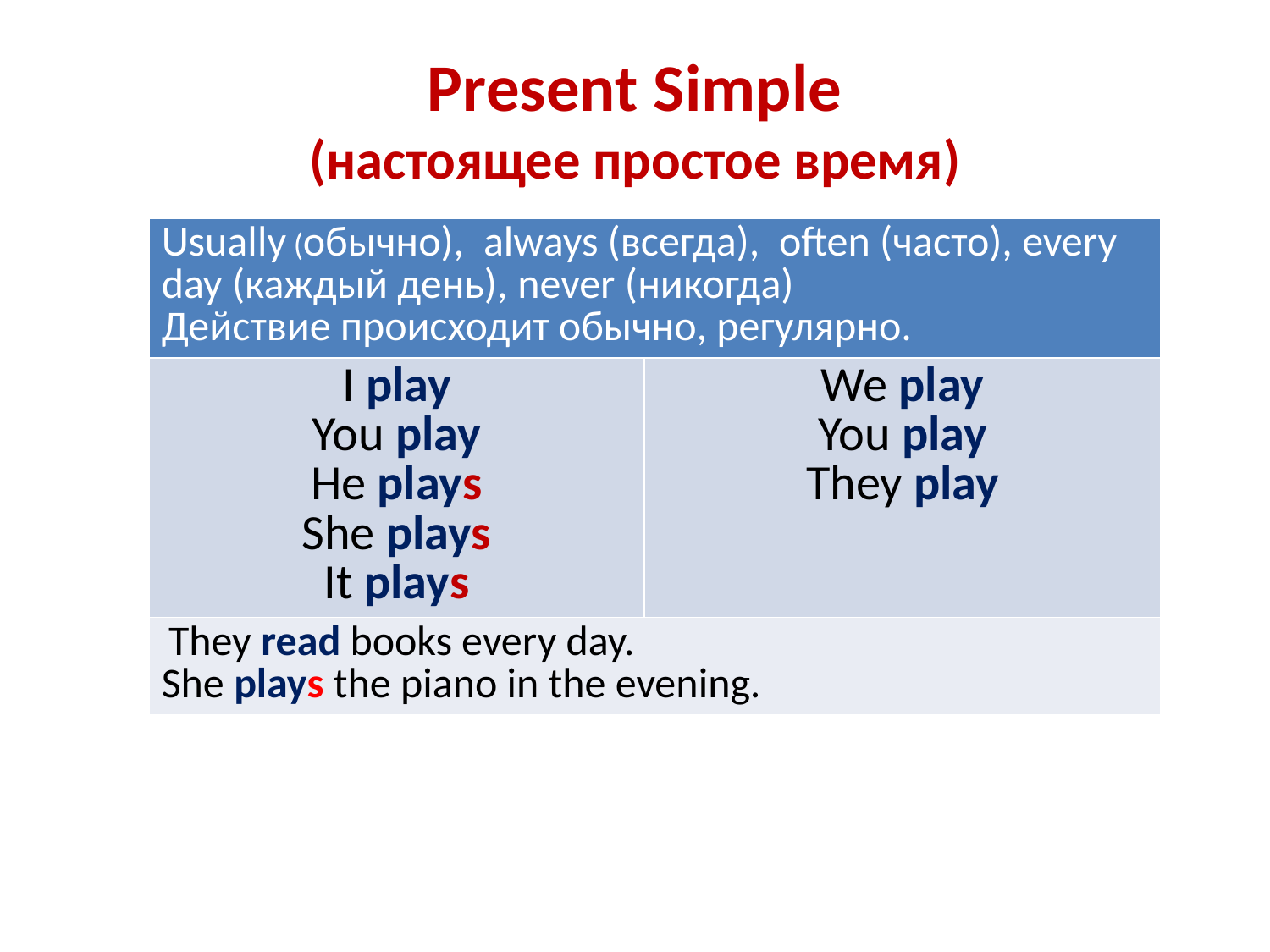

# Present Simple (настоящее простое время)
| Usually (обычно), always (всегда), often (часто), every day (каждый день), never (никогда) Действие происходит обычно, регулярно. |  |
| --- | --- |
| I play You play He plays She plays It plays | We play You play They play |
| They read books every day. She plays the piano in the evening. |  |